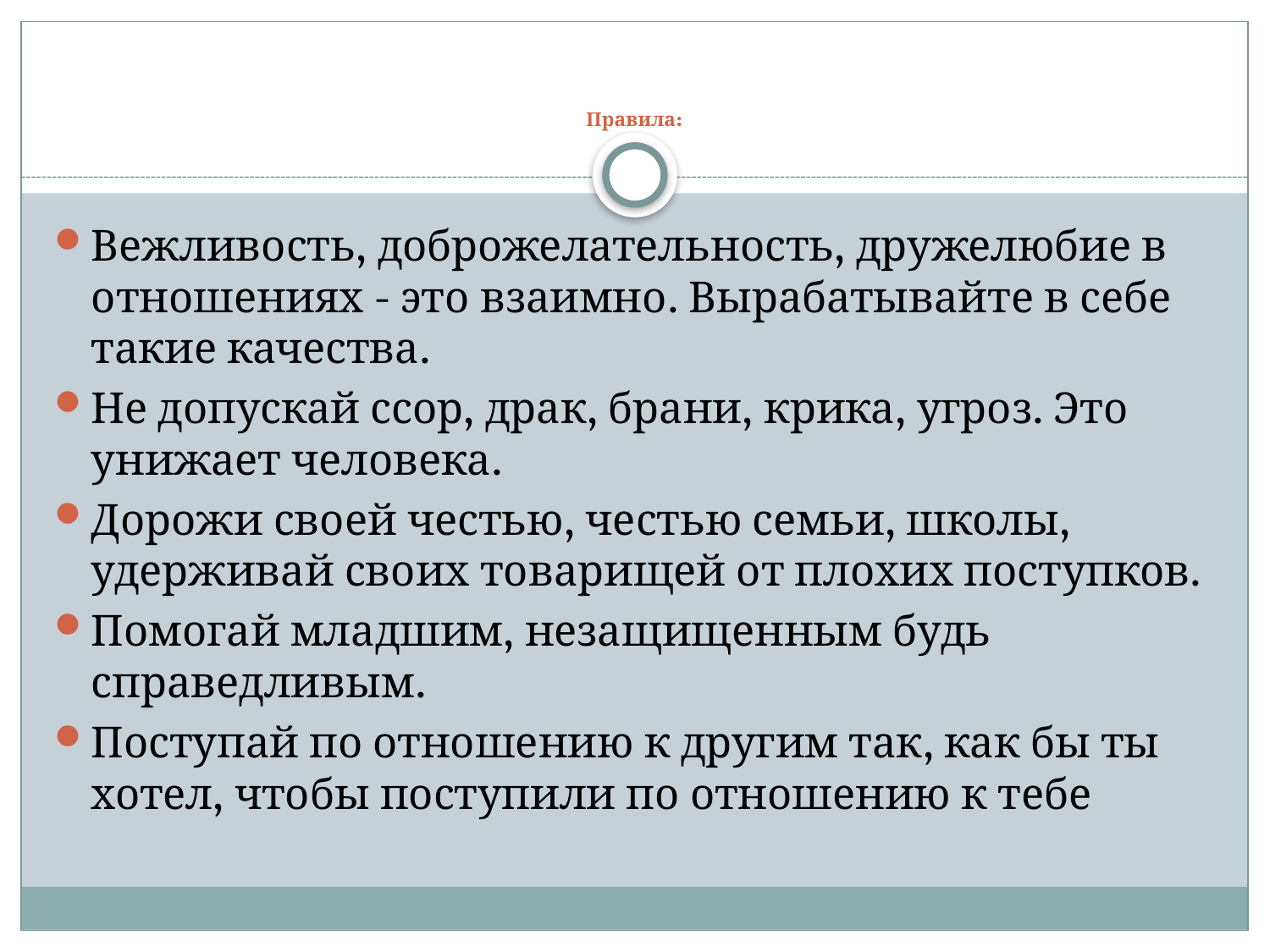

# Правила:
Вежливость, доброжелательность, дружелюбие в отношениях - это взаимно. Вырабатывайте в себе такие качества.
Не допускай ссор, драк, брани, крика, угроз. Это унижает человека.
Дорожи своей честью, честью семьи, школы, удерживай своих товарищей от плохих поступков.
Помогай младшим, незащищенным будь справедливым.
Поступай по отношению к другим так, как бы ты хотел, чтобы поступили по отношению к тебе